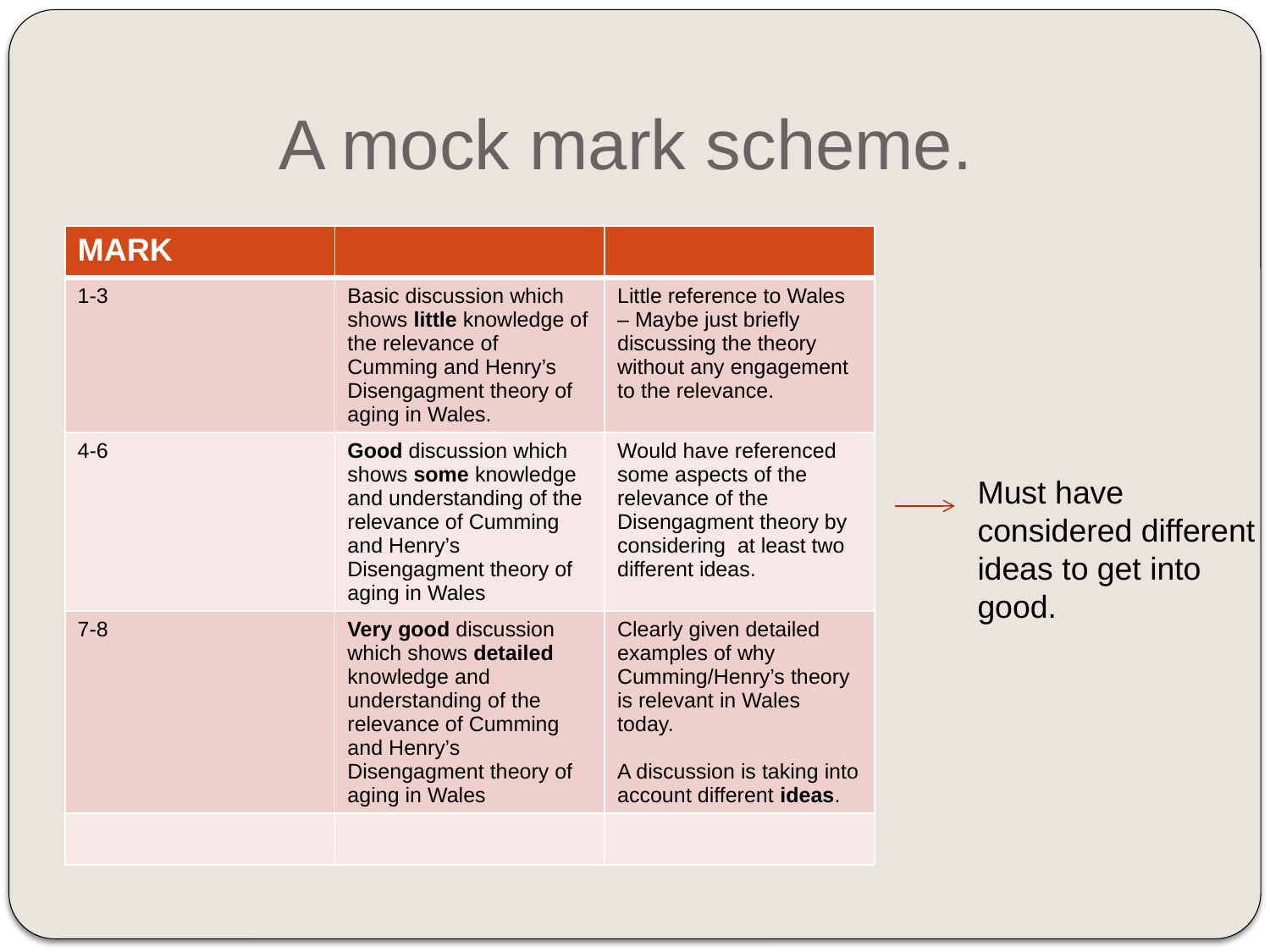

# A mock mark scheme.
| MARK |  |  |
| --- | --- | --- |
| 1-3 | Basic discussion which shows little knowledge of the relevance of Cumming and Henry’s Disengagment theory of aging in Wales. | Little reference to Wales – Maybe just briefly discussing the theory without any engagement to the relevance. |
| 4-6 | Good discussion which shows some knowledge and understanding of the relevance of Cumming and Henry’s Disengagment theory of aging in Wales | Would have referenced some aspects of the relevance of the Disengagment theory by considering at least two different ideas. |
| 7-8 | Very good discussion which shows detailed knowledge and understanding of the relevance of Cumming and Henry’s Disengagment theory of aging in Wales | Clearly given detailed examples of why Cumming/Henry’s theory is relevant in Wales today. A discussion is taking into account different ideas. |
|  |  |  |
Must have considered different ideas to get into good.